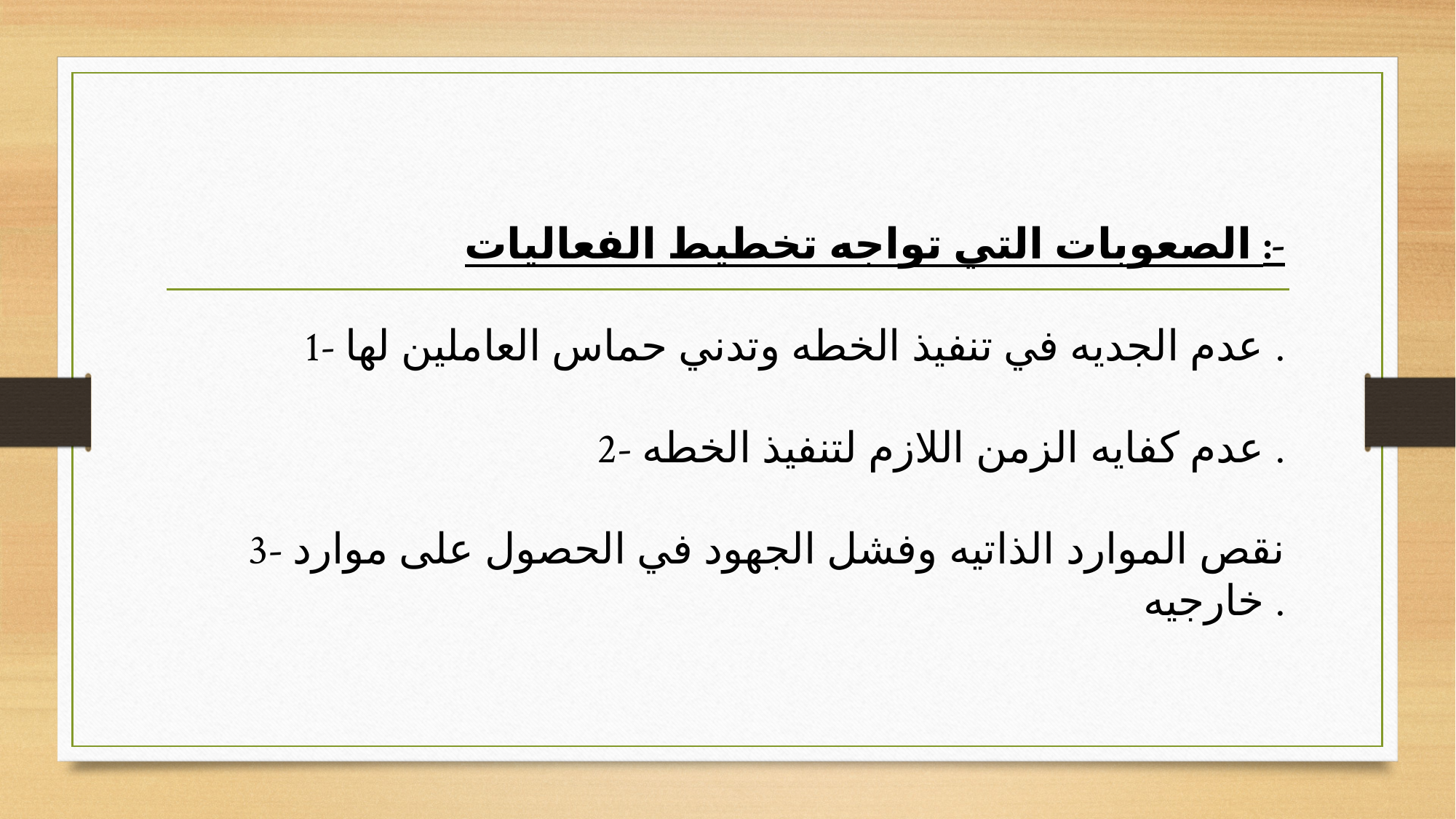

الصعوبات التي تواجه تخطيط الفعاليات :-

1- عدم الجديه في تنفيذ الخطه وتدني حماس العاملين لها .

2- عدم كفايه الزمن اللازم لتنفيذ الخطه .

3- نقص الموارد الذاتيه وفشل الجهود في الحصول على موارد خارجيه .